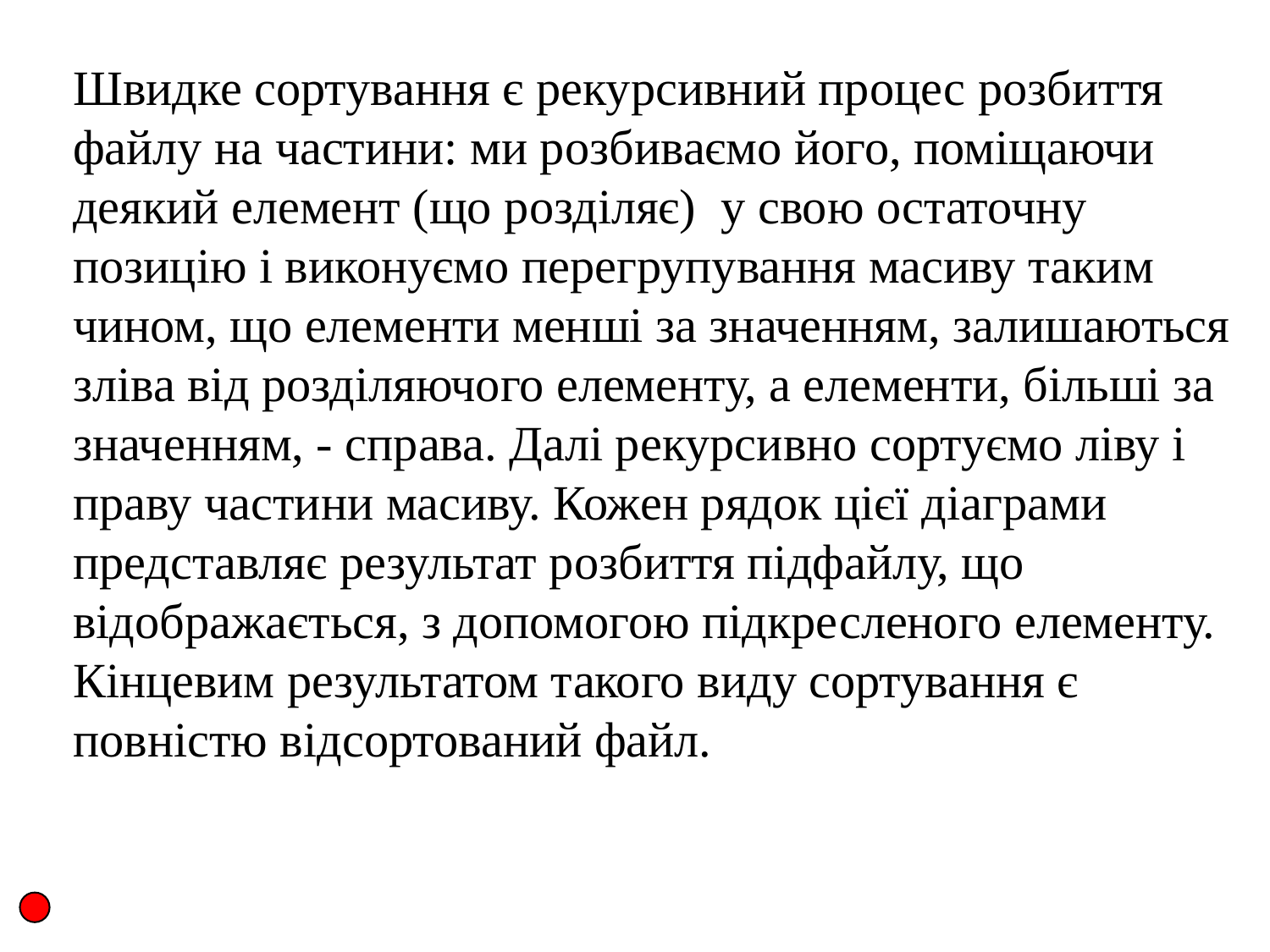

Швидке сортування є рекурсивний процес розбиття файлу на частини: ми розбиваємо його, поміщаючи деякий елемент (що розділяє)  у свою остаточну позицію і виконуємо перегрупування масиву таким чином, що елементи менші за значенням, залишаються зліва від розділяючого елементу, а елементи, більші за значенням, - справа. Далі рекурсивно сортуємо ліву і праву частини масиву. Кожен рядок цієї діаграми представляє результат розбиття підфайлу, що відображається, з допомогою підкресленого елементу. Кінцевим результатом такого виду сортування є повністю відсортований файл.